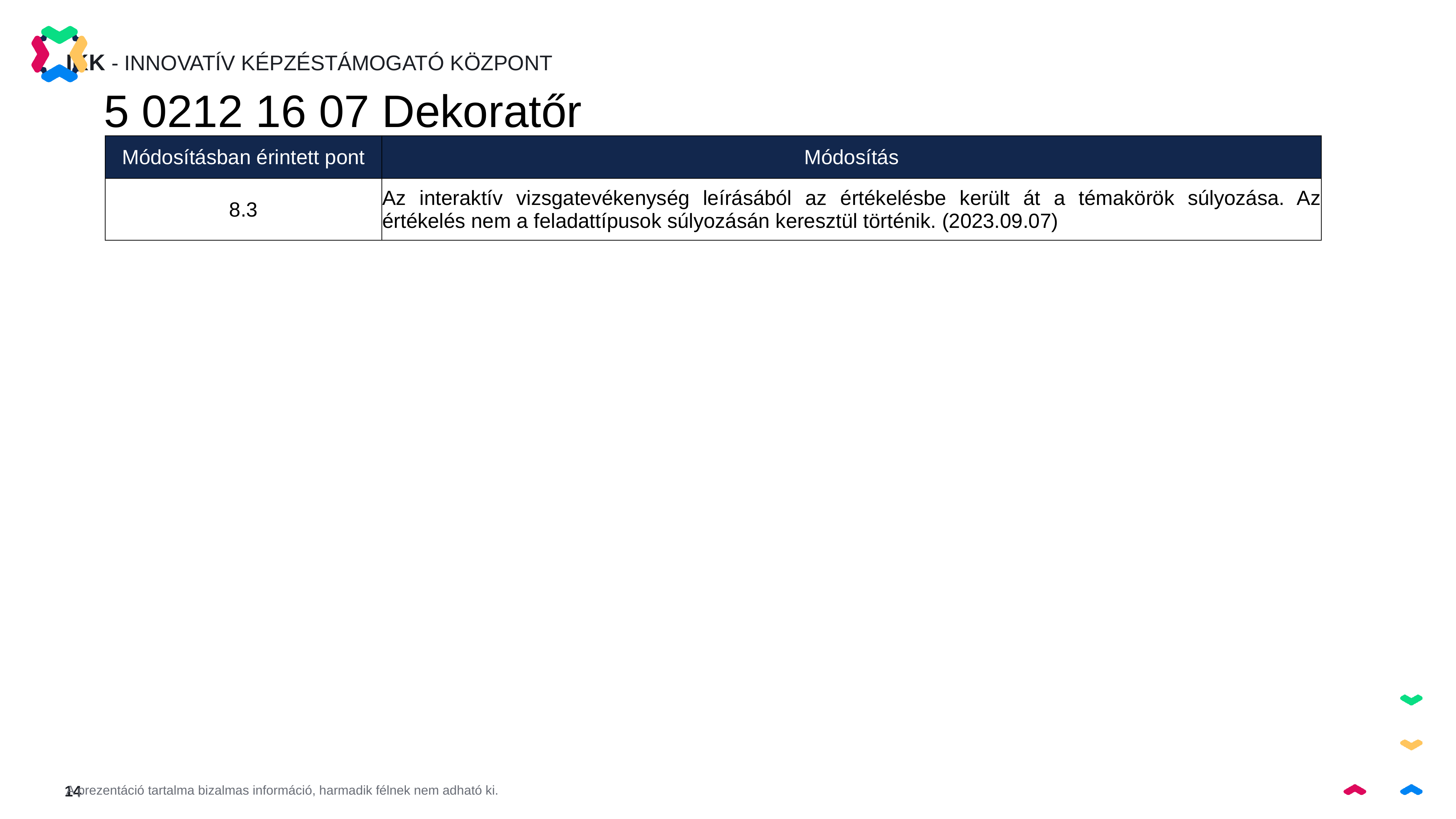

5 0212 16 07 Dekoratőr
| Módosításban érintett pont | Módosítás |
| --- | --- |
| 8.3 | Az interaktív vizsgatevékenység leírásából az értékelésbe került át a témakörök súlyozása. Az értékelés nem a feladattípusok súlyozásán keresztül történik. (2023.09.07) |